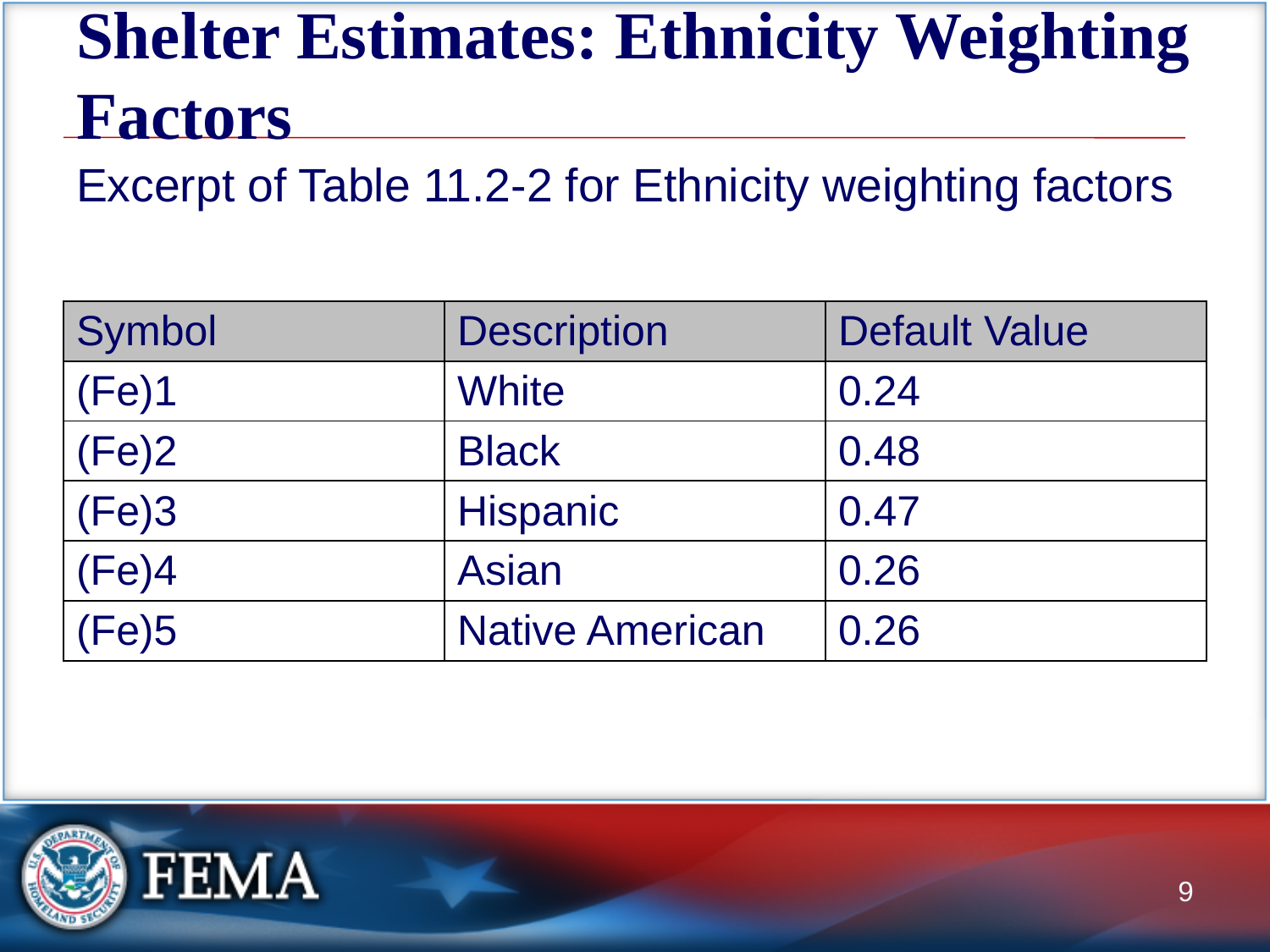

# Shelter Estimates: Ethnicity Weighting Factors
Excerpt of Table 11.2-2 for Ethnicity weighting factors
| Symbol | Description | Default Value |
| --- | --- | --- |
| (Fe)1 | White | 0.24 |
| (Fe)2 | Black | 0.48 |
| (Fe)3 | Hispanic | 0.47 |
| (Fe)4 | Asian | 0.26 |
| (Fe)5 | Native American | 0.26 |
9